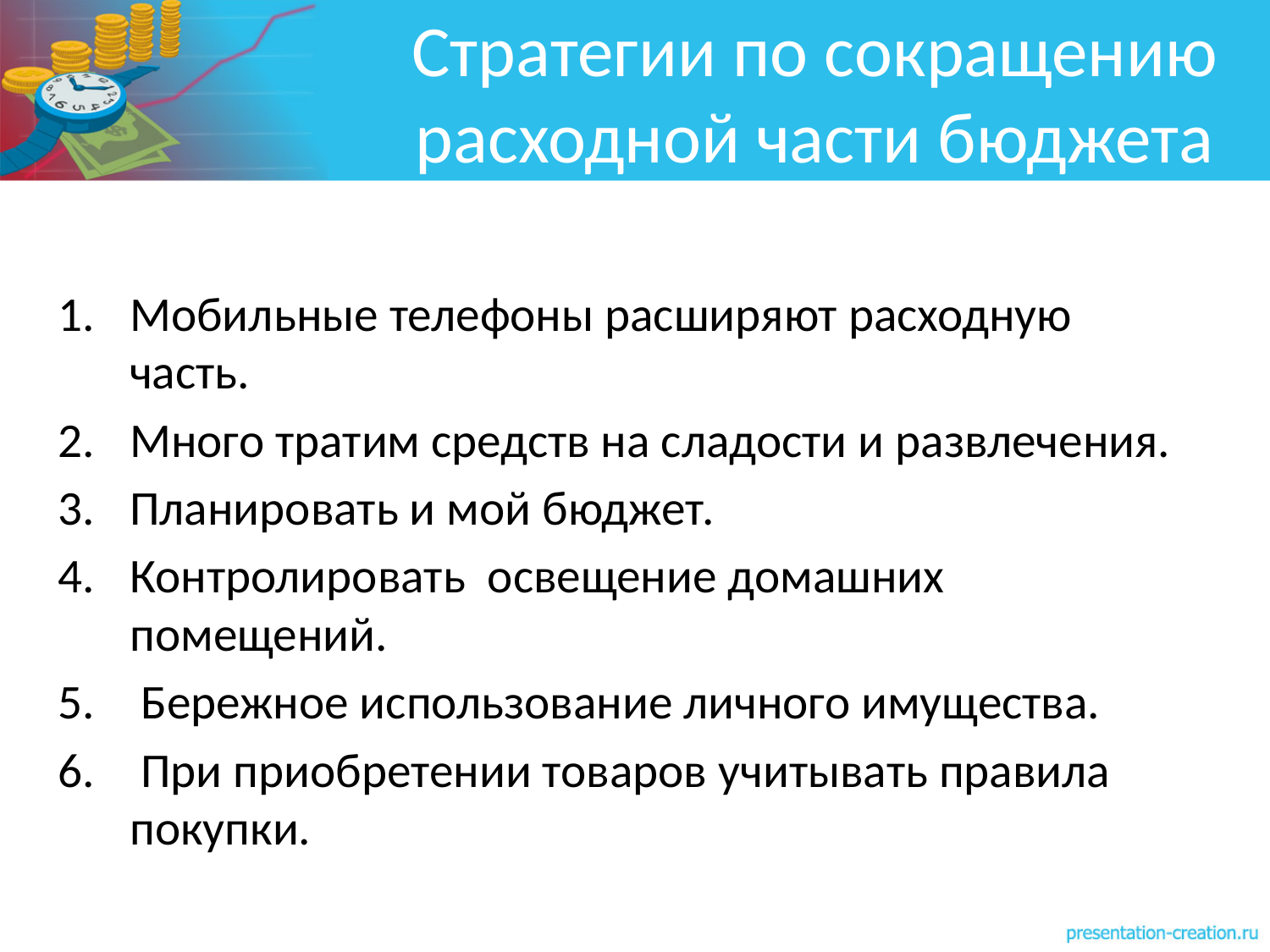

# Стратегии по сокращению расходной части бюджета
Мобильные телефоны расширяют расходную часть.
Много тратим средств на сладости и развлечения.
Планировать и мой бюджет.
Контролировать  освещение домашних помещений.
 Бережное использование личного имущества.
 При приобретении товаров учитывать правила покупки.